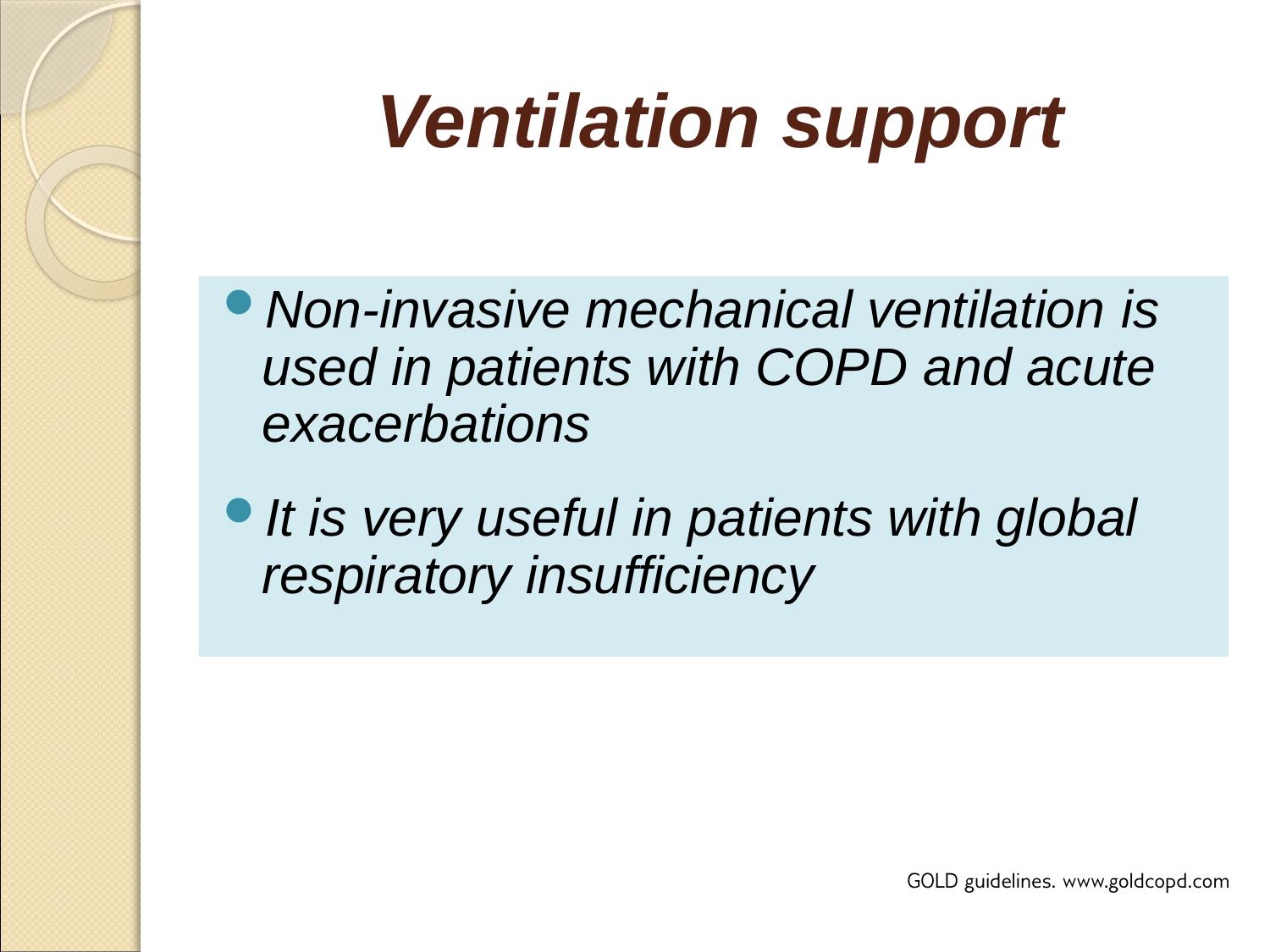

# Ventilation support
Non-invasive mechanical ventilation is used in patients with COPD and acute exacerbations
It is very useful in patients with global respiratory insufficiency
GOLD guidelines. www.goldcopd.com